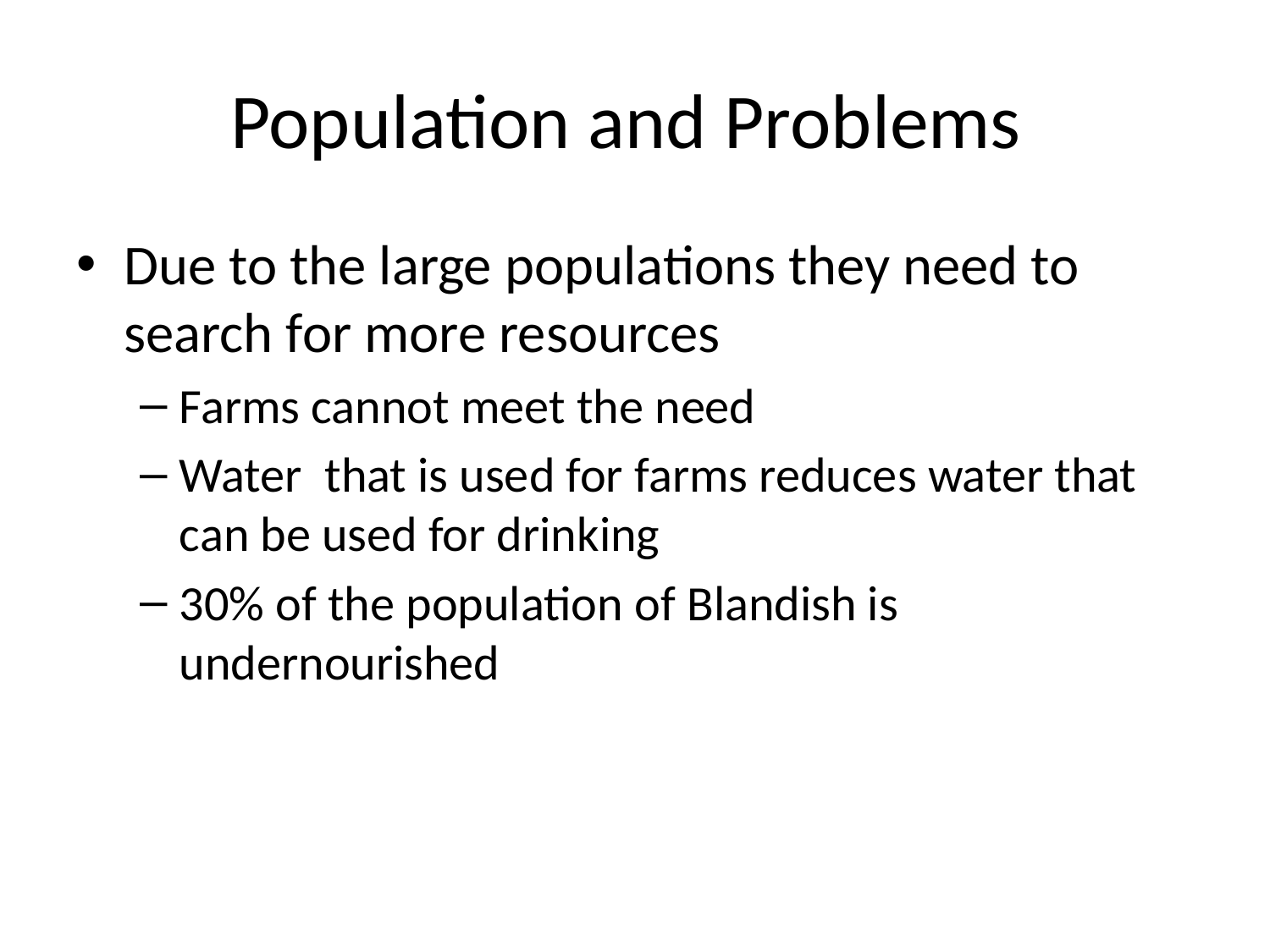

# Population and Problems
Due to the large populations they need to search for more resources
Farms cannot meet the need
Water  that is used for farms reduces water that can be used for drinking
30% of the population of Blandish is undernourished